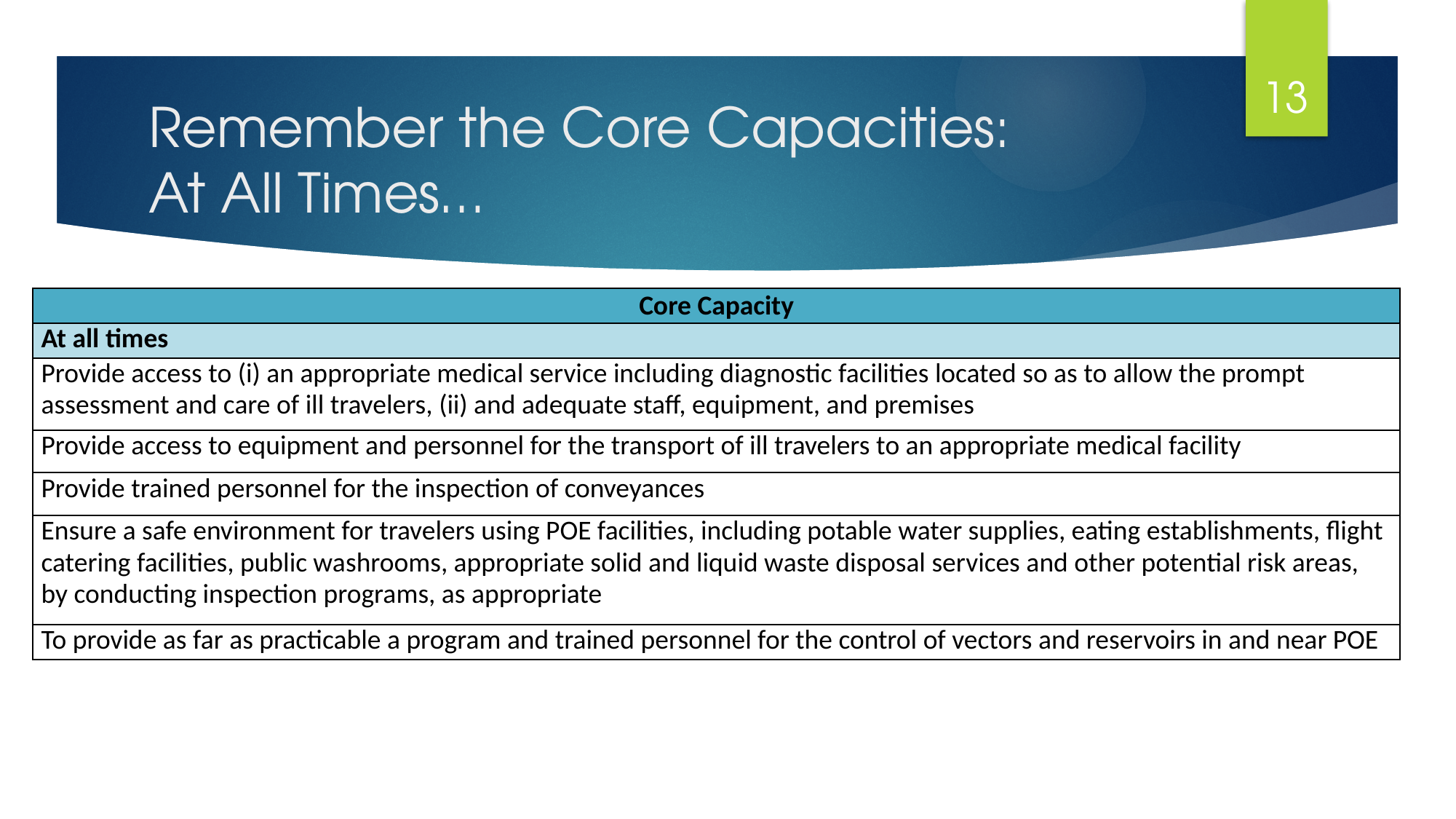

13
# Remember the Core Capacities: At All Times…
| Core Capacity |
| --- |
| At all times |
| Provide access to (i) an appropriate medical service including diagnostic facilities located so as to allow the prompt assessment and care of ill travelers, (ii) and adequate staff, equipment, and premises |
| Provide access to equipment and personnel for the transport of ill travelers to an appropriate medical facility |
| Provide trained personnel for the inspection of conveyances |
| Ensure a safe environment for travelers using POE facilities, including potable water supplies, eating establishments, flight catering facilities, public washrooms, appropriate solid and liquid waste disposal services and other potential risk areas, by conducting inspection programs, as appropriate |
| To provide as far as practicable a program and trained personnel for the control of vectors and reservoirs in and near POE |